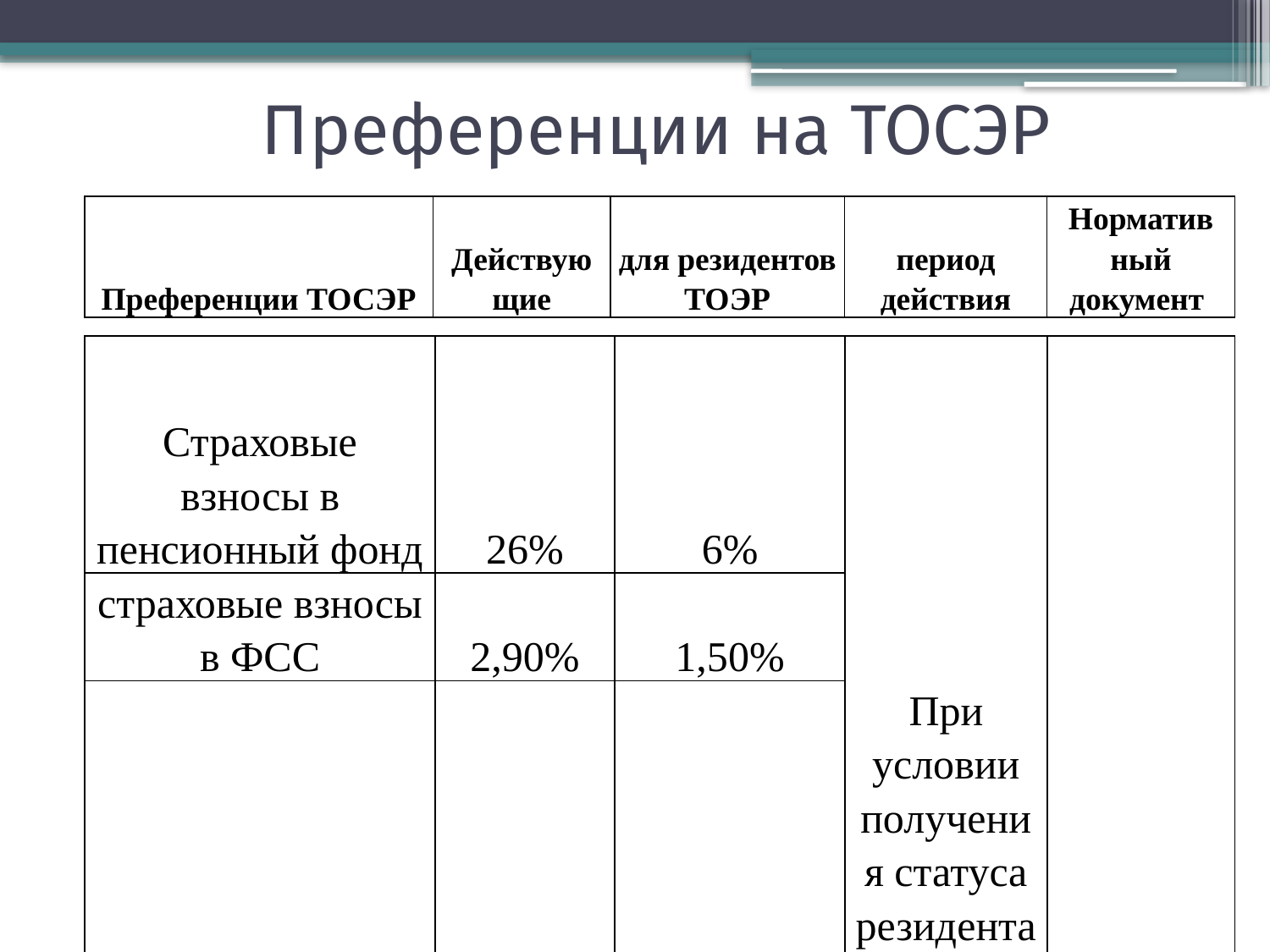

# Преференции на ТОСЭР
| Преференции ТОСЭР | Действую щие | для резидентов ТОЭР | период действия | Норматив ный документ |
| --- | --- | --- | --- | --- |
| Страховые взносы в пенсионный фонд | 26% | 6% | При условии получения статуса резидента в течении 3-х лет со дня создания ТОСЭР | ст.58.5 Закона 212-ФЗ |
| --- | --- | --- | --- | --- |
| страховые взносы в ФСС | 2,90% | 1,50% |  |  |
| Страховые взносы в ФОМС | 5,10% | 0,10% |  |  |